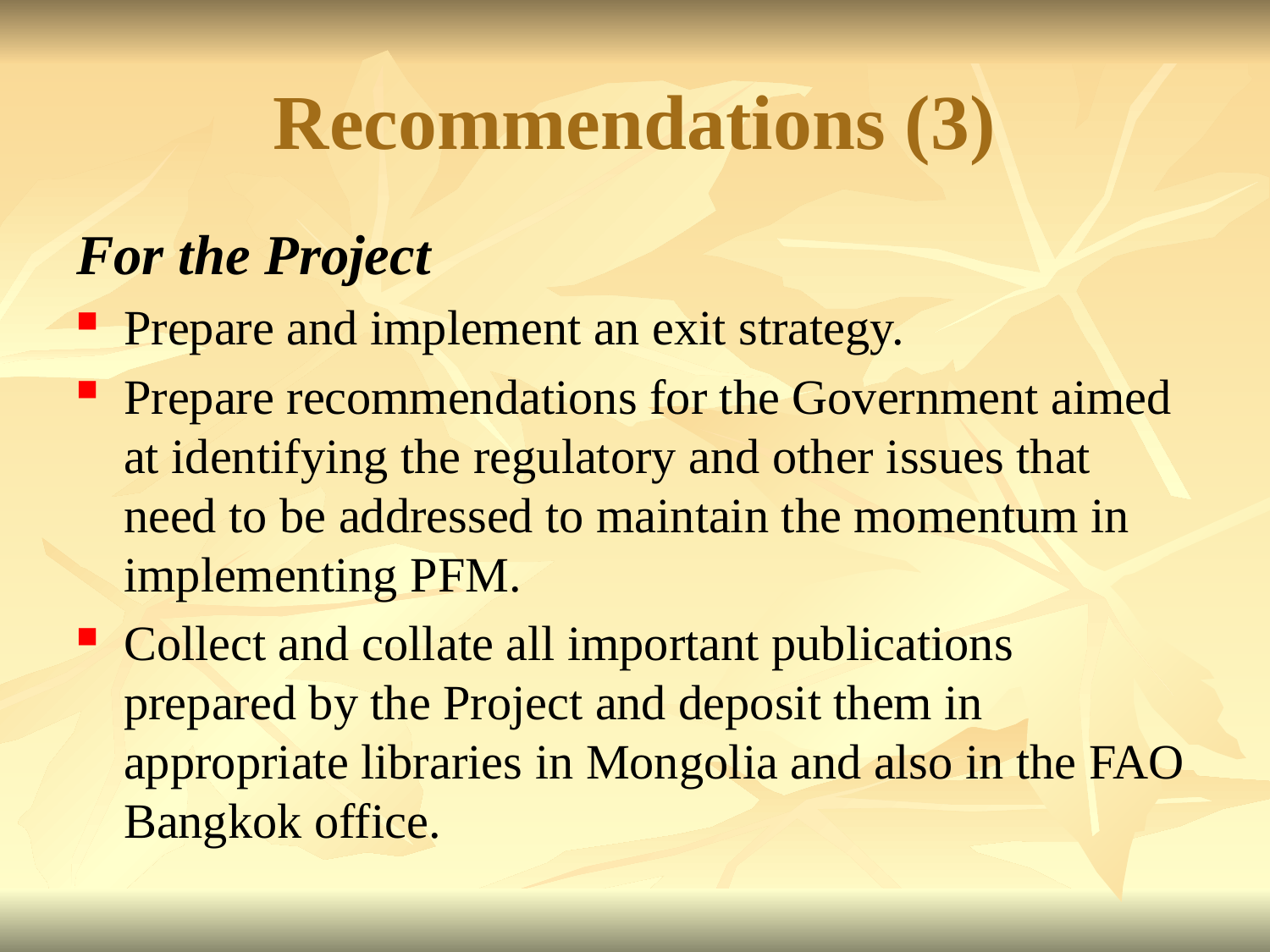

# Recommendations (3)
For the Project
Prepare and implement an exit strategy.
Prepare recommendations for the Government aimed at identifying the regulatory and other issues that need to be addressed to maintain the momentum in implementing PFM.
Collect and collate all important publications prepared by the Project and deposit them in appropriate libraries in Mongolia and also in the FAO Bangkok office.